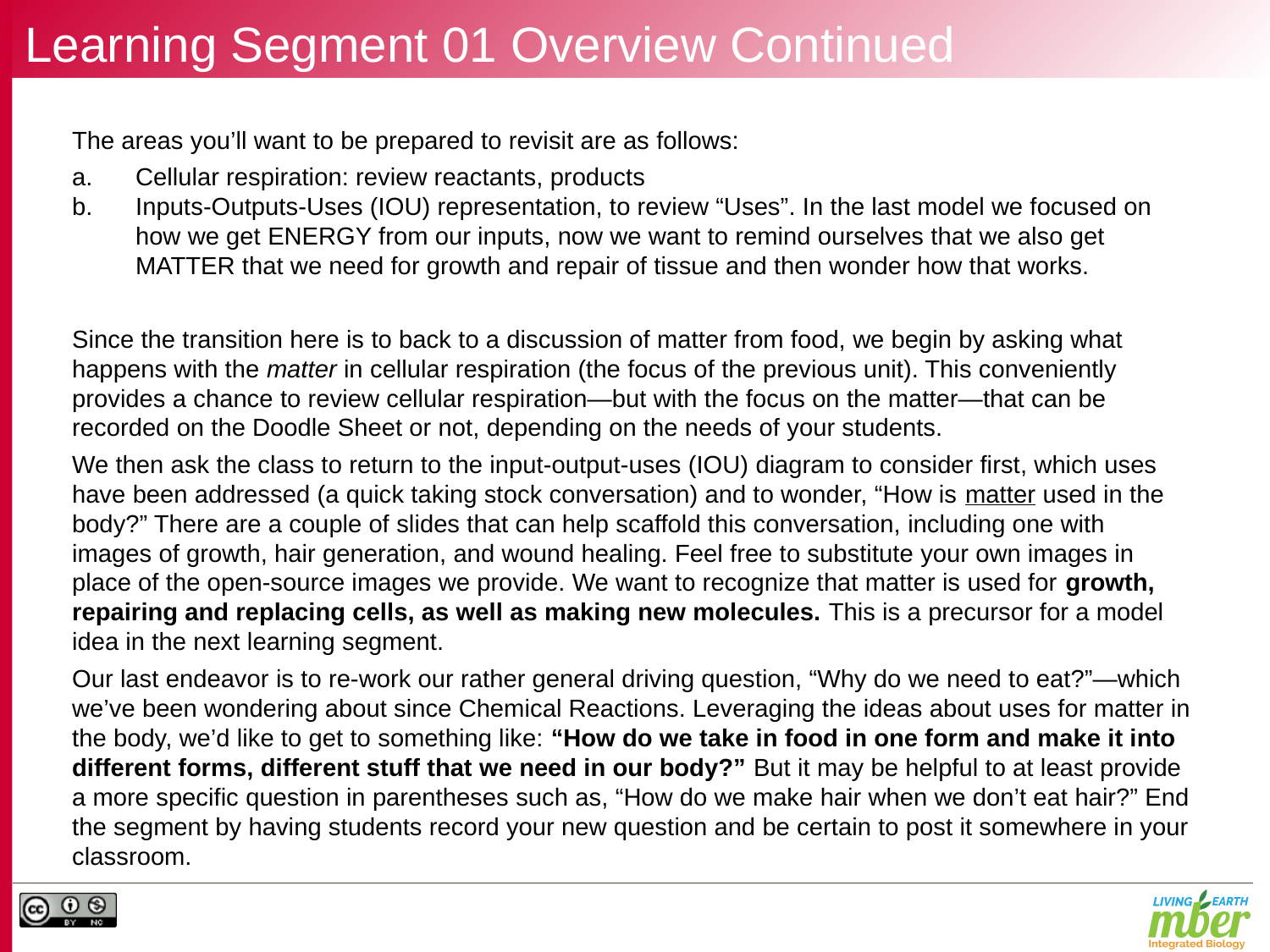

# Learning Segment 01 Overview Continued
The areas you’ll want to be prepared to revisit are as follows:
Cellular respiration: review reactants, products
Inputs-Outputs-Uses (IOU) representation, to review “Uses”. In the last model we focused on how we get ENERGY from our inputs, now we want to remind ourselves that we also get MATTER that we need for growth and repair of tissue and then wonder how that works.

Since the transition here is to back to a discussion of matter from food, we begin by asking what happens with the matter in cellular respiration (the focus of the previous unit). This conveniently provides a chance to review cellular respiration—but with the focus on the matter—that can be recorded on the Doodle Sheet or not, depending on the needs of your students.
We then ask the class to return to the input-output-uses (IOU) diagram to consider first, which uses have been addressed (a quick taking stock conversation) and to wonder, “How is matter used in the body?” There are a couple of slides that can help scaffold this conversation, including one with images of growth, hair generation, and wound healing. Feel free to substitute your own images in place of the open-source images we provide. We want to recognize that matter is used for growth, repairing and replacing cells, as well as making new molecules. This is a precursor for a model idea in the next learning segment.
Our last endeavor is to re-work our rather general driving question, “Why do we need to eat?”—which we’ve been wondering about since Chemical Reactions. Leveraging the ideas about uses for matter in the body, we’d like to get to something like: “How do we take in food in one form and make it into different forms, different stuff that we need in our body?” But it may be helpful to at least provide a more specific question in parentheses such as, “How do we make hair when we don’t eat hair?” End the segment by having students record your new question and be certain to post it somewhere in your classroom.